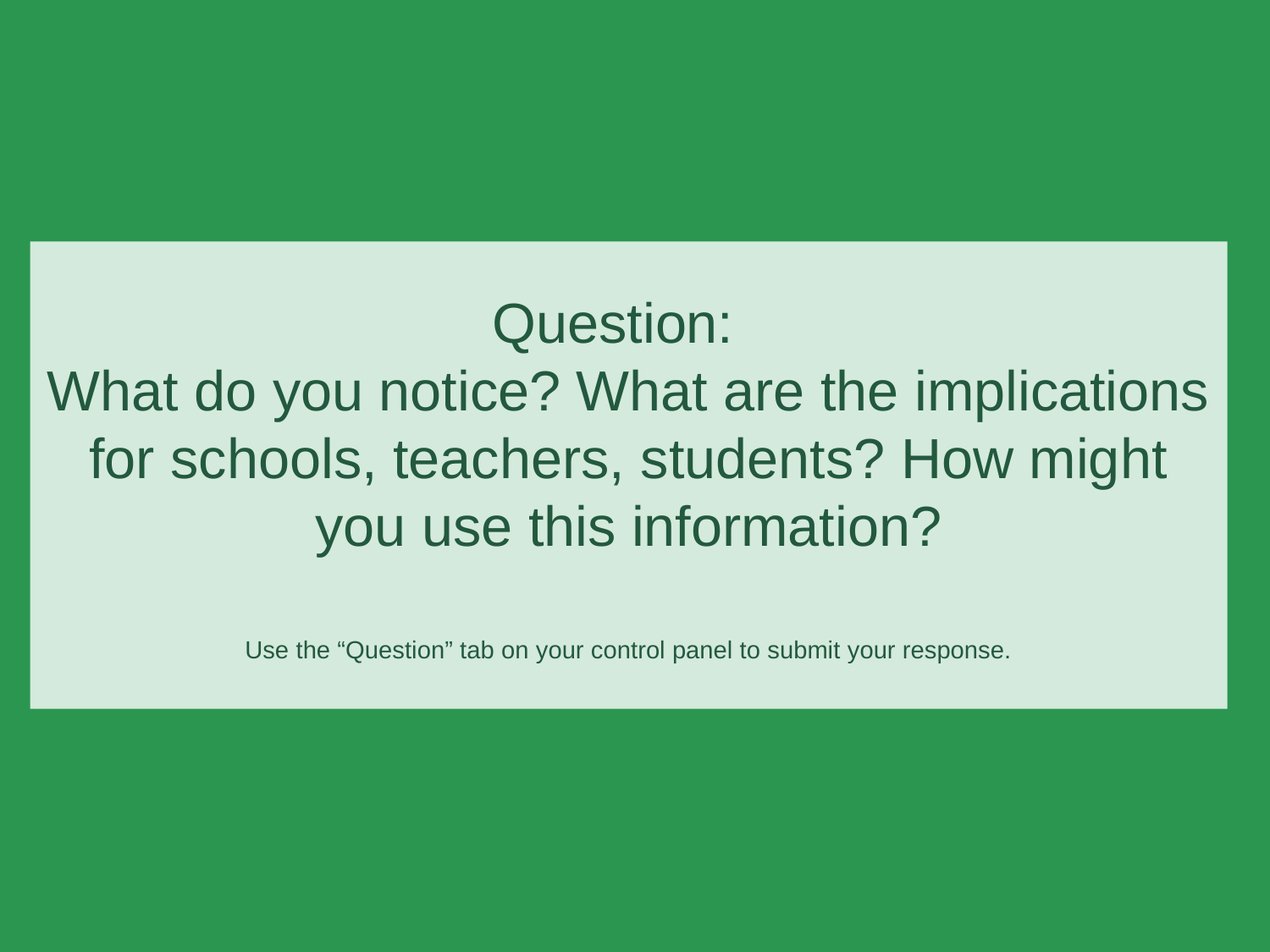

# Question: What do you notice? What are the implications for schools, teachers, students? How might you use this information? Use the “Question” tab on your control panel to submit your response.